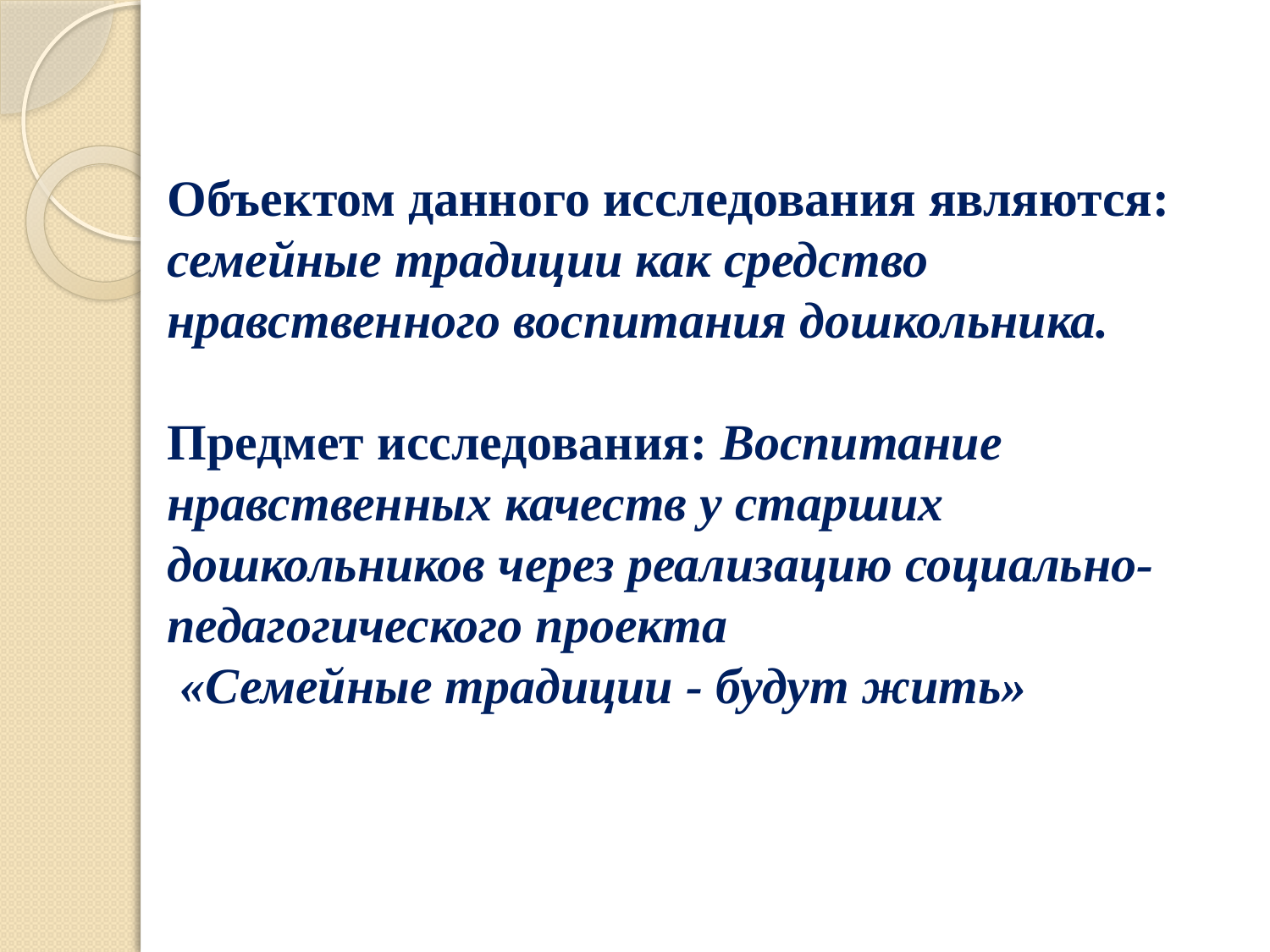

# Объектом данного исследования являются: семейные традиции как средство нравственного воспитания дошкольника. Предмет исследования: Воспитание нравственных качеств у старших дошкольников через реализацию социально-педагогического проекта «Семейные традиции - будут жить»